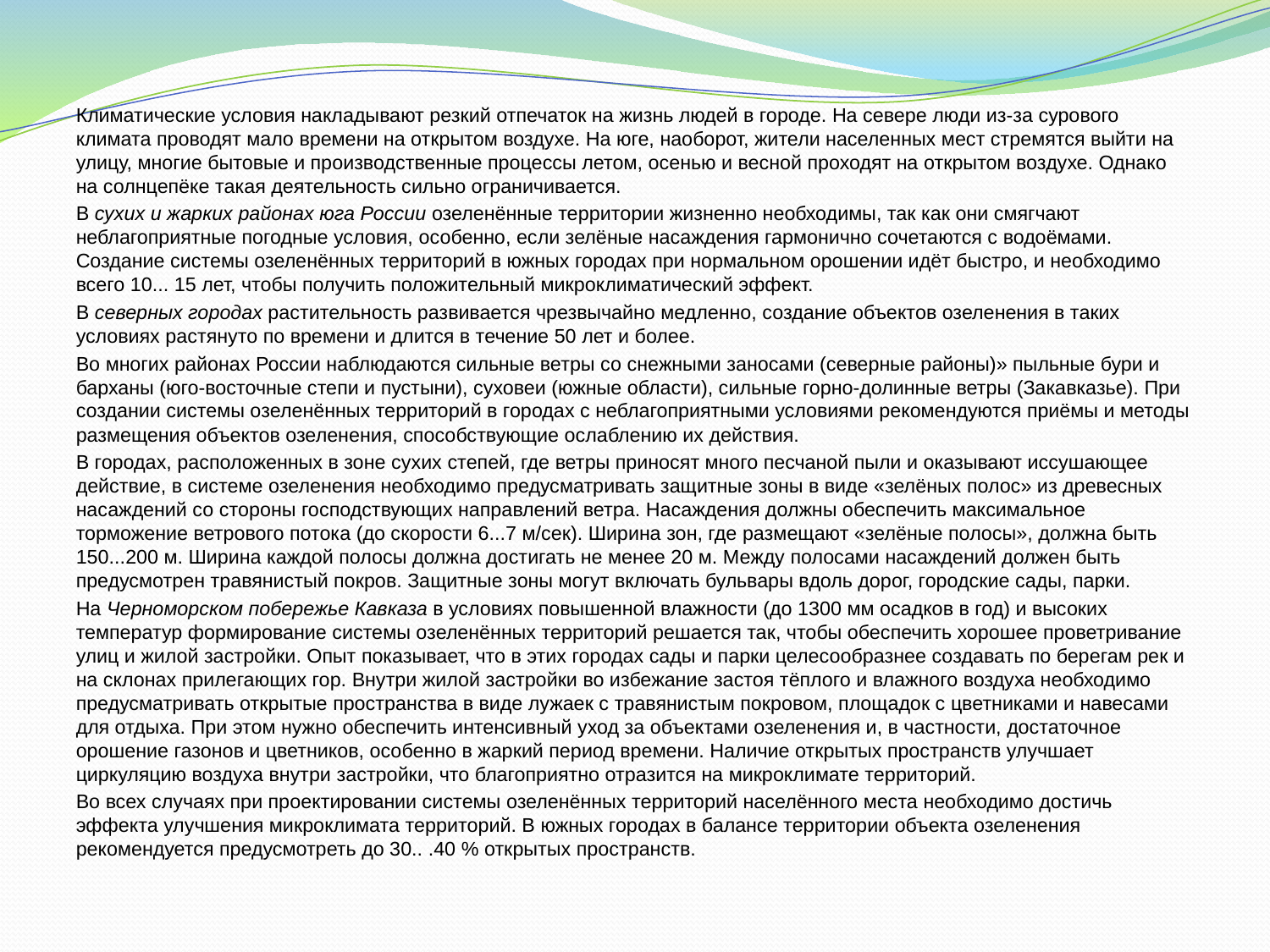

Климатические условия накладывают резкий отпечаток на жизнь людей в городе. На севере люди из-за сурового климата проводят мало времени на открытом воздухе. На юге, наоборот, жители населенных мест стремятся выйти на улицу, многие бытовые и производственные процессы летом, осенью и весной проходят на открытом воздухе. Однако на солнцепёке такая деятельность сильно ограничивается.
В сухих и жарких районах юга России озеленённые территории жизненно необходимы, так как они смягчают неблагоприятные погодные условия, особенно, если зелёные насаждения гармонично сочетаются с водоёмами. Создание системы озеленённых территорий в южных городах при нормальном орошении идёт быстро, и необходимо всего 10... 15 лет, чтобы получить положительный микроклиматический эффект.
В северных городах растительность развивается чрезвычайно медленно, создание объектов озеленения в таких условиях растянуто по времени и длится в течение 50 лет и более.
Во многих районах России наблюдаются сильные ветры со снежными заносами (северные районы)» пыльные бури и барханы (юго-восточные степи и пустыни), суховеи (южные области), сильные горно-долинные ветры (Закавказье). При создании системы озеленённых территорий в городах с неблагоприятными условиями рекомендуются приёмы и методы размещения объектов озеленения, способствующие ослаблению их действия.
В городах, расположенных в зоне сухих степей, где ветры приносят много песчаной пыли и оказывают иссушающее действие, в системе озеленения необходимо предусматривать защитные зоны в виде «зелёных полос» из древесных насаждений со стороны господствующих направлений ветра. Насаждения должны обеспечить максимальное торможение ветрового потока (до скорости 6...7 м/сек). Ширина зон, где размещают «зелёные полосы», должна быть 150...200 м. Ширина каждой полосы должна достигать не менее 20 м. Между полосами насаждений должен быть предусмотрен травянистый покров. Защитные зоны могут включать бульвары вдоль дорог, городские сады, парки.
На Черноморском побережье Кавказа в условиях повышенной влажности (до 1300 мм осадков в год) и высоких температур формирование системы озеленённых территорий решается так, чтобы обеспечить хорошее проветривание улиц и жилой застройки. Опыт показывает, что в этих городах сады и парки целесообразнее создавать по берегам рек и на склонах прилегающих гор. Внутри жилой застройки во избежание застоя тёплого и влажного воздуха необходимо предусматривать открытые пространства в виде лужаек с травянистым покровом, площадок с цветниками и навесами для отдыха. При этом нужно обеспечить интенсивный уход за объектами озеленения и, в частности, достаточное орошение газонов и цветников, особенно в жаркий период времени. Наличие открытых пространств улучшает циркуляцию воздуха внутри застройки, что благоприятно отразится на микроклимате территорий.
Во всех случаях при проектировании системы озеленённых территорий населённого места необходимо достичь эффекта улучшения микроклимата территорий. В южных городах в балансе территории объекта озеленения рекомендуется предусмотреть до 30.. .40 % открытых пространств.